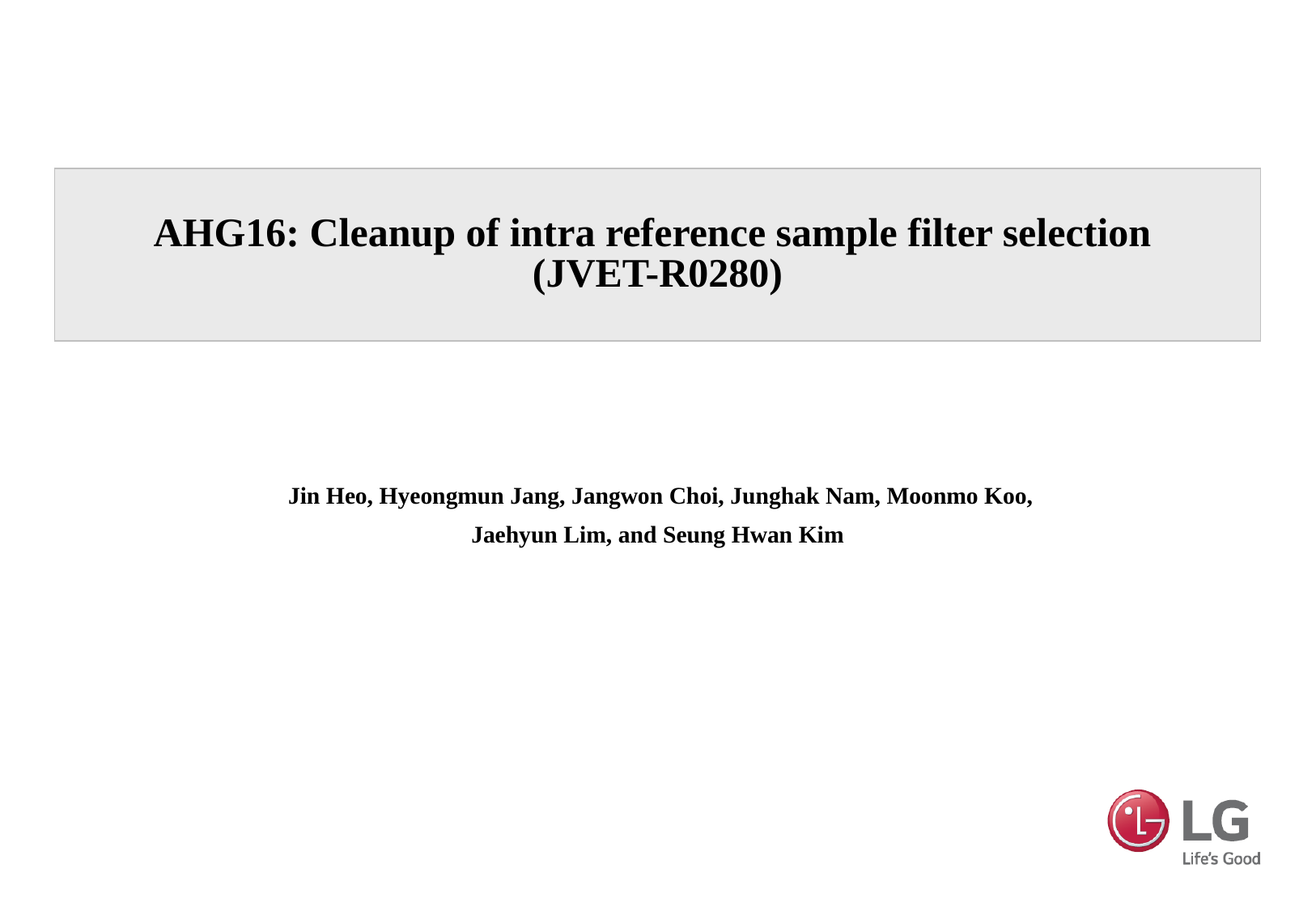

# AHG16: Cleanup of intra reference sample filter selection (JVET-R0280)
  Jin Heo, Hyeongmun Jang, Jangwon Choi, Junghak Nam, Moonmo Koo,
Jaehyun Lim, and Seung Hwan Kim